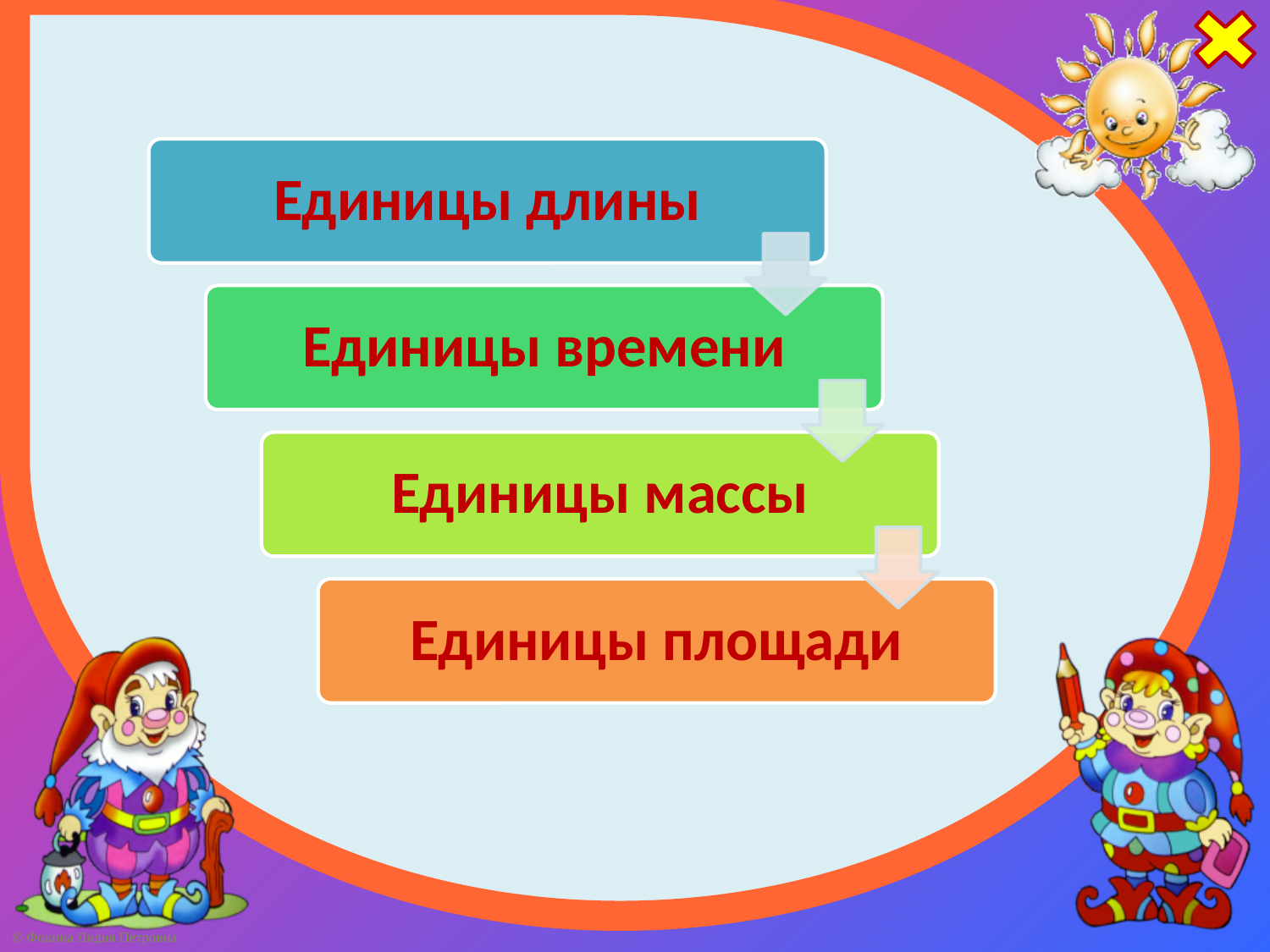

Единицы длины
Единицы времени
Единицы массы
Единицы площади